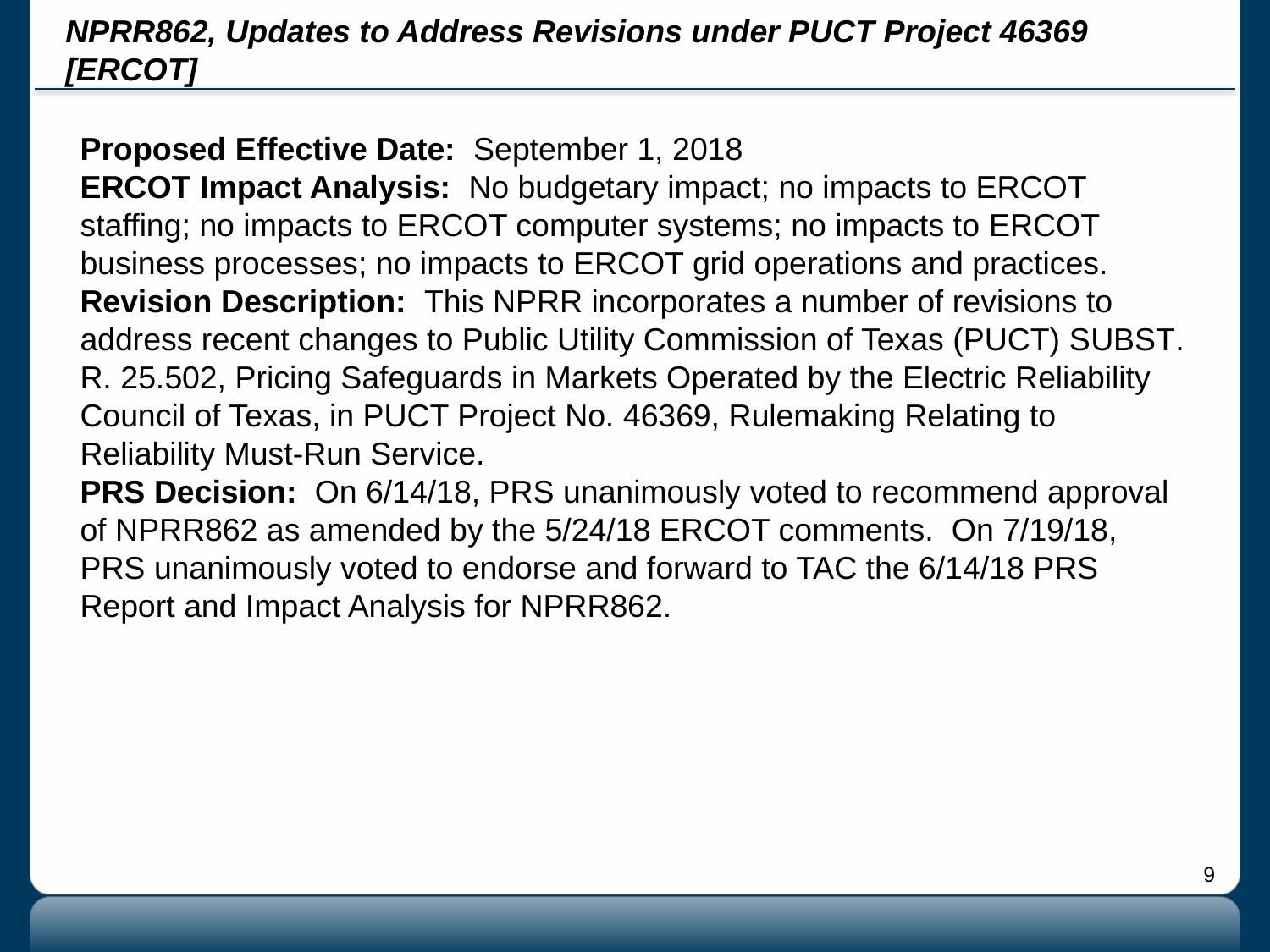

# NPRR862, Updates to Address Revisions under PUCT Project 46369 [ERCOT]
Proposed Effective Date:  September 1, 2018
ERCOT Impact Analysis:  No budgetary impact; no impacts to ERCOT staffing; no impacts to ERCOT computer systems; no impacts to ERCOT business processes; no impacts to ERCOT grid operations and practices.
Revision Description:  This NPRR incorporates a number of revisions to address recent changes to Public Utility Commission of Texas (PUCT) Subst. R. 25.502, Pricing Safeguards in Markets Operated by the Electric Reliability Council of Texas, in PUCT Project No. 46369, Rulemaking Relating to Reliability Must-Run Service.
PRS Decision:  On 6/14/18, PRS unanimously voted to recommend approval of NPRR862 as amended by the 5/24/18 ERCOT comments.  On 7/19/18, PRS unanimously voted to endorse and forward to TAC the 6/14/18 PRS Report and Impact Analysis for NPRR862.